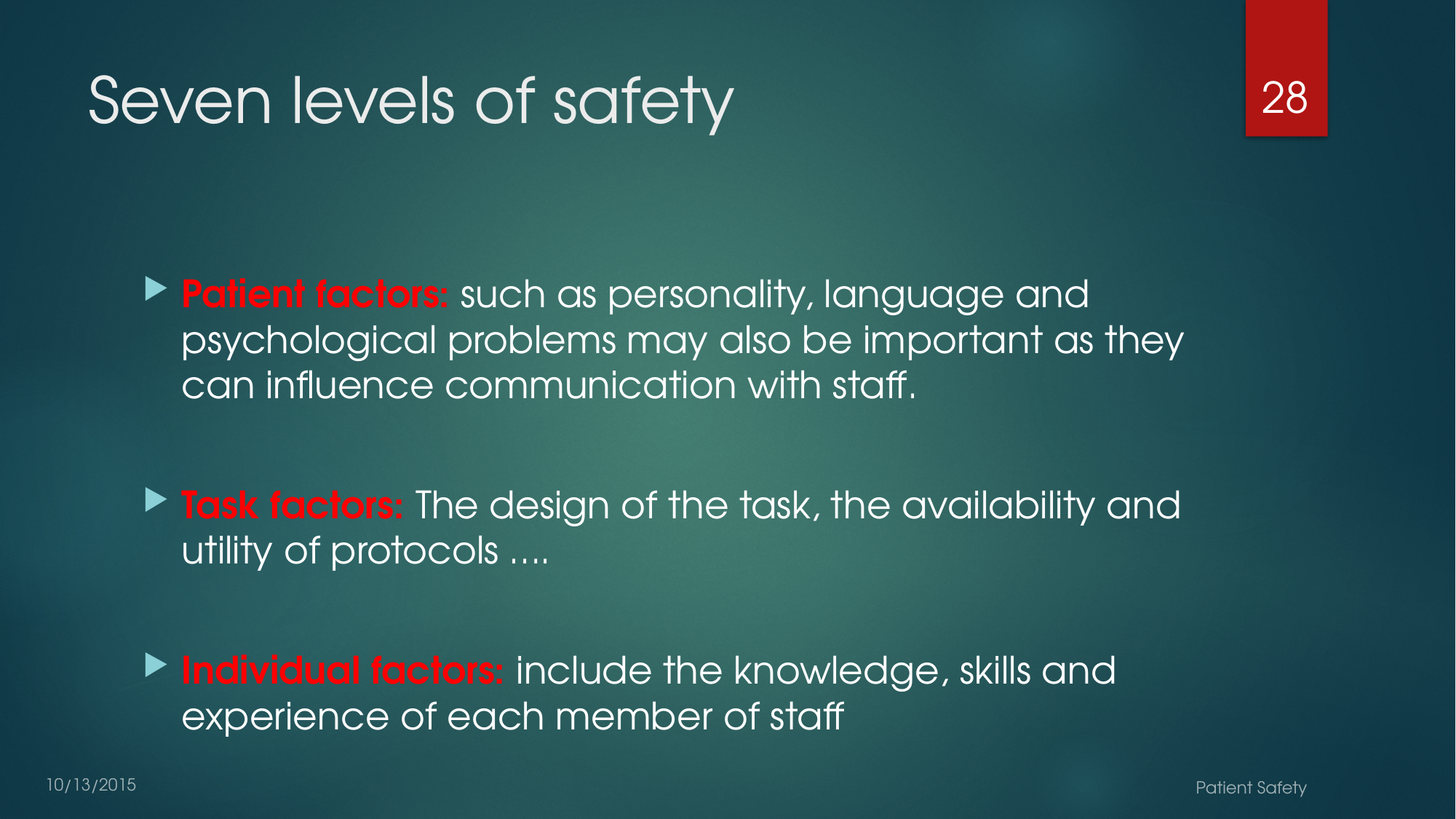

28
# Seven levels of safety

Patient factors: such as personality, language and psychological problems may also be important as they can influence communication with staff.

Task factors: The design of the task, the availability and utility of protocols ….

Individual factors: include the knowledge, skills and experience of each member of staff
10/13/2015
Patient Safety